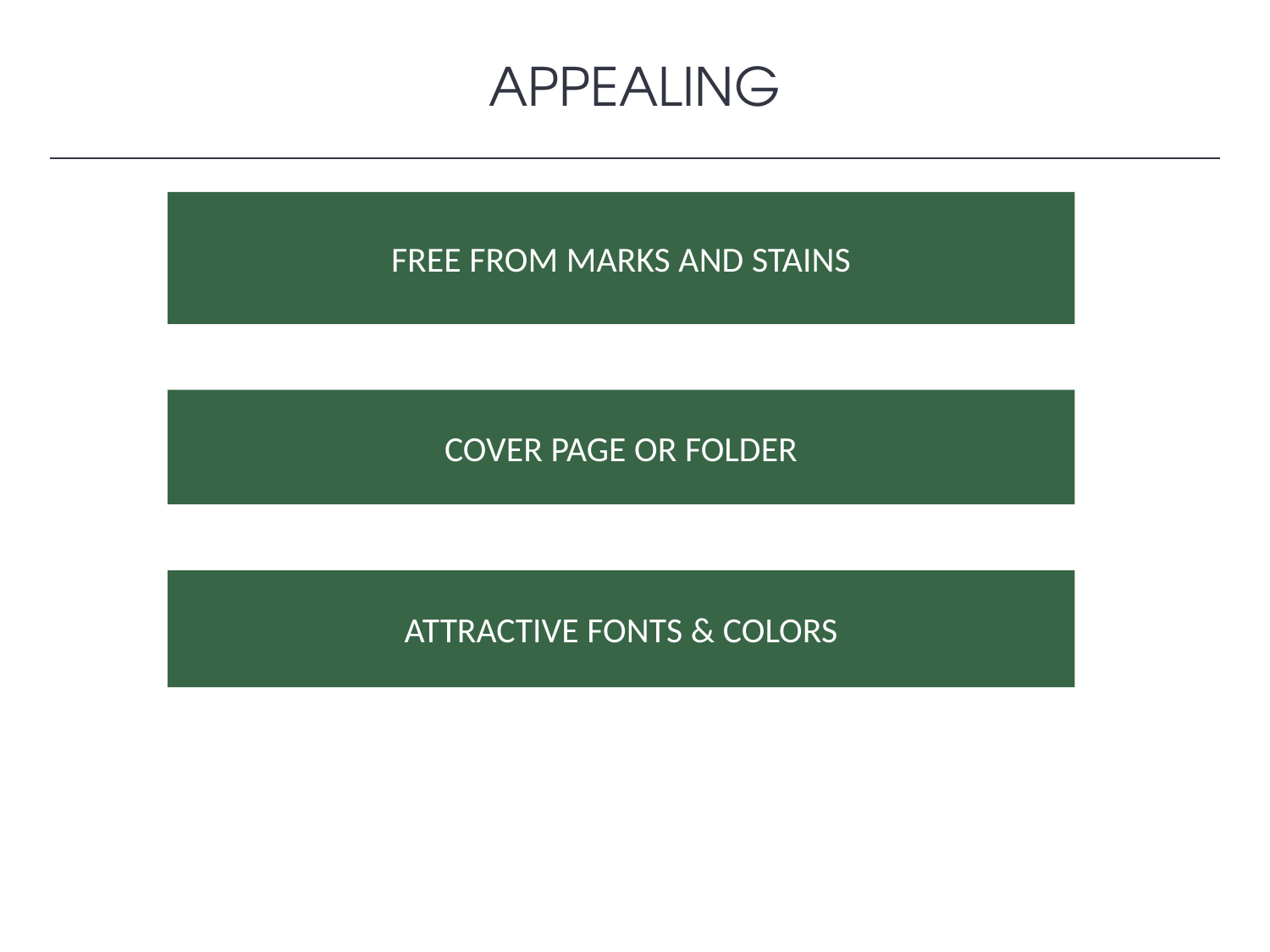

APPEALING
HAWKES LEARNING
FREE FROM MARKS AND STAINS
COVER PAGE OR FOLDER
ATTRACTIVE FONTS & COLORS